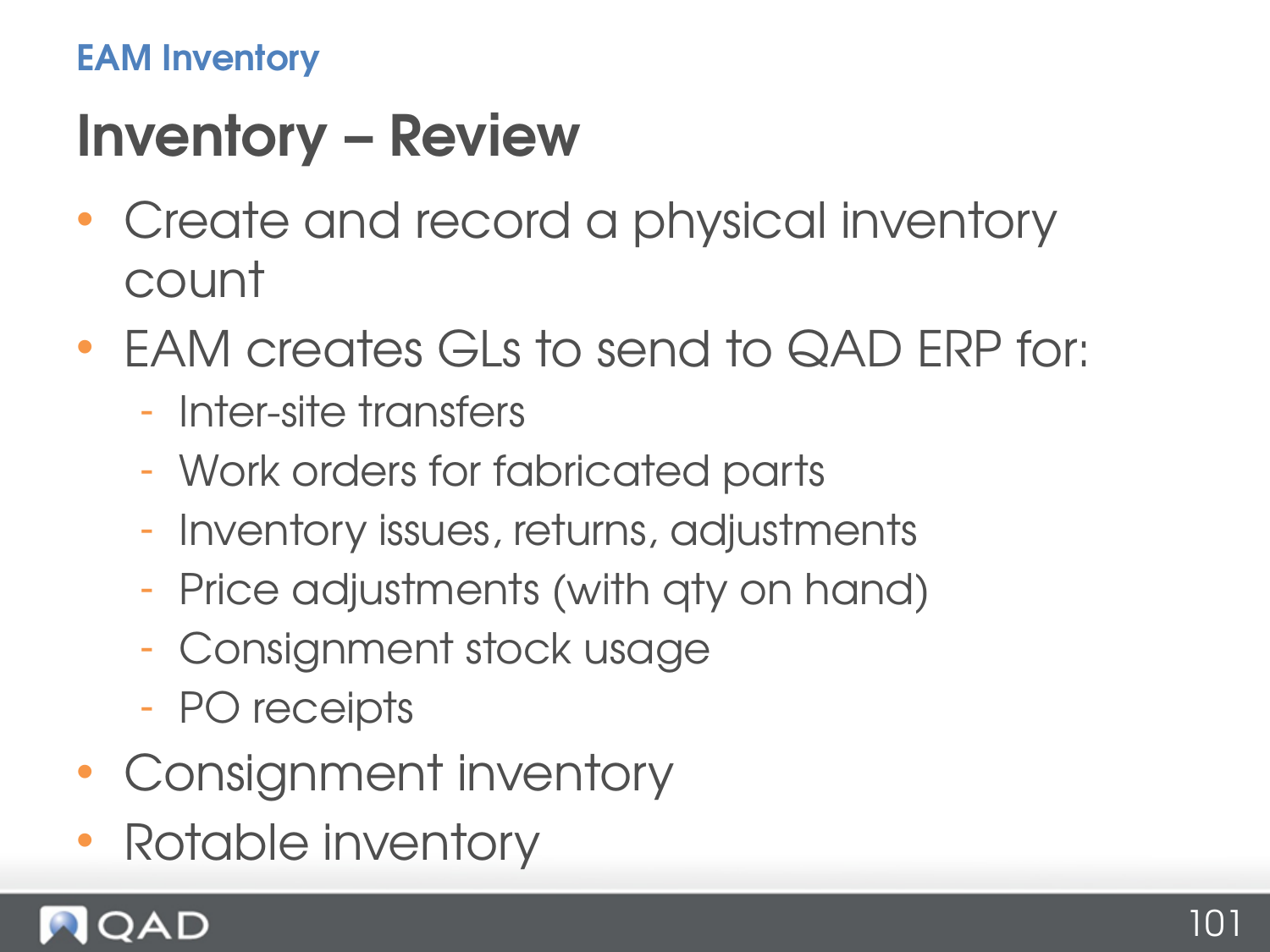

EAM Inventory
# Inventory – Review
Create and record a physical inventory count
EAM creates GLs to send to QAD ERP for:
Inter-site transfers
Work orders for fabricated parts
Inventory issues, returns, adjustments
Price adjustments (with qty on hand)
Consignment stock usage
PO receipts
Consignment inventory
Rotable inventory

101